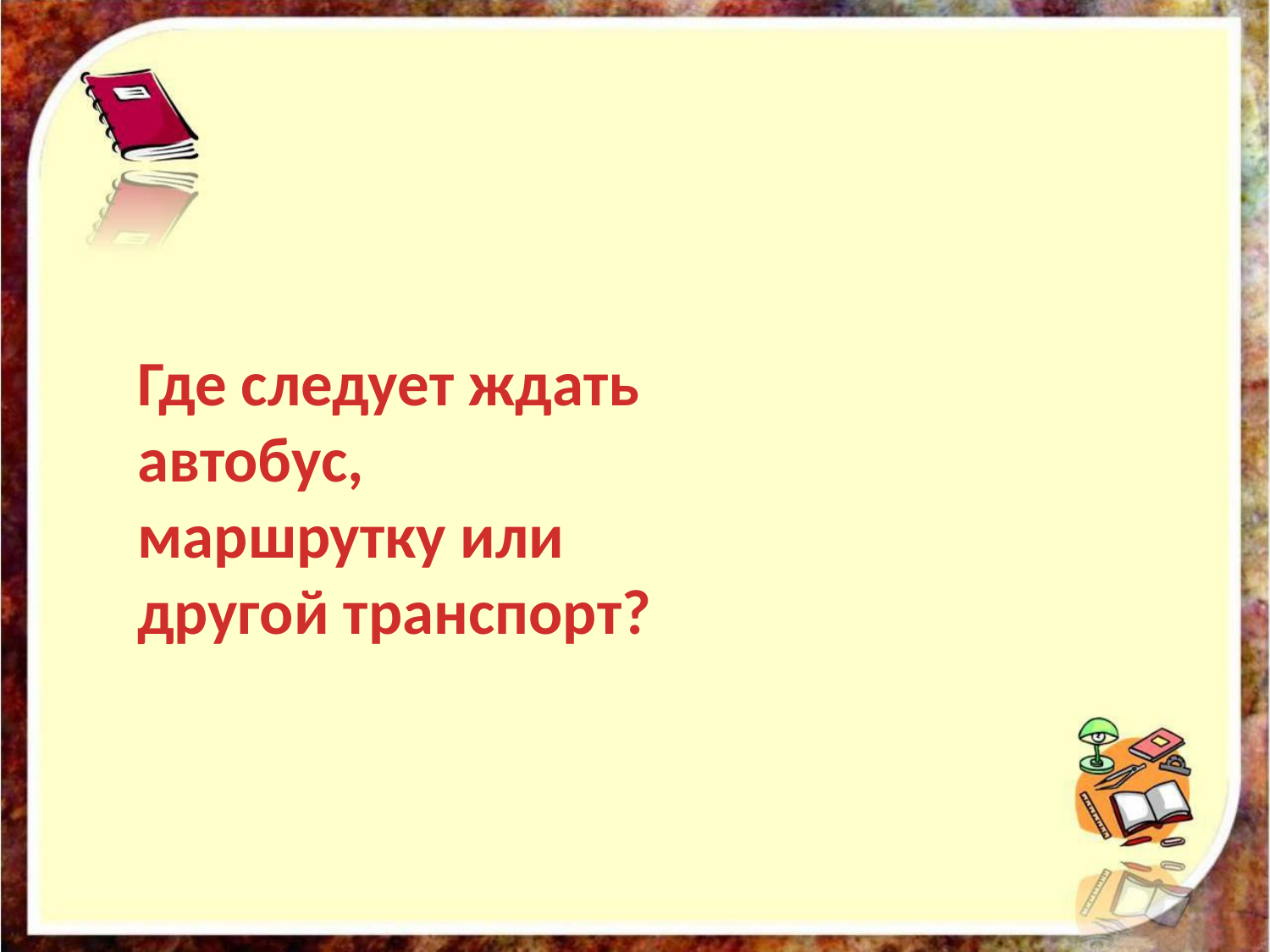

Где следует ждать автобус, маршрутку или другой транспорт?